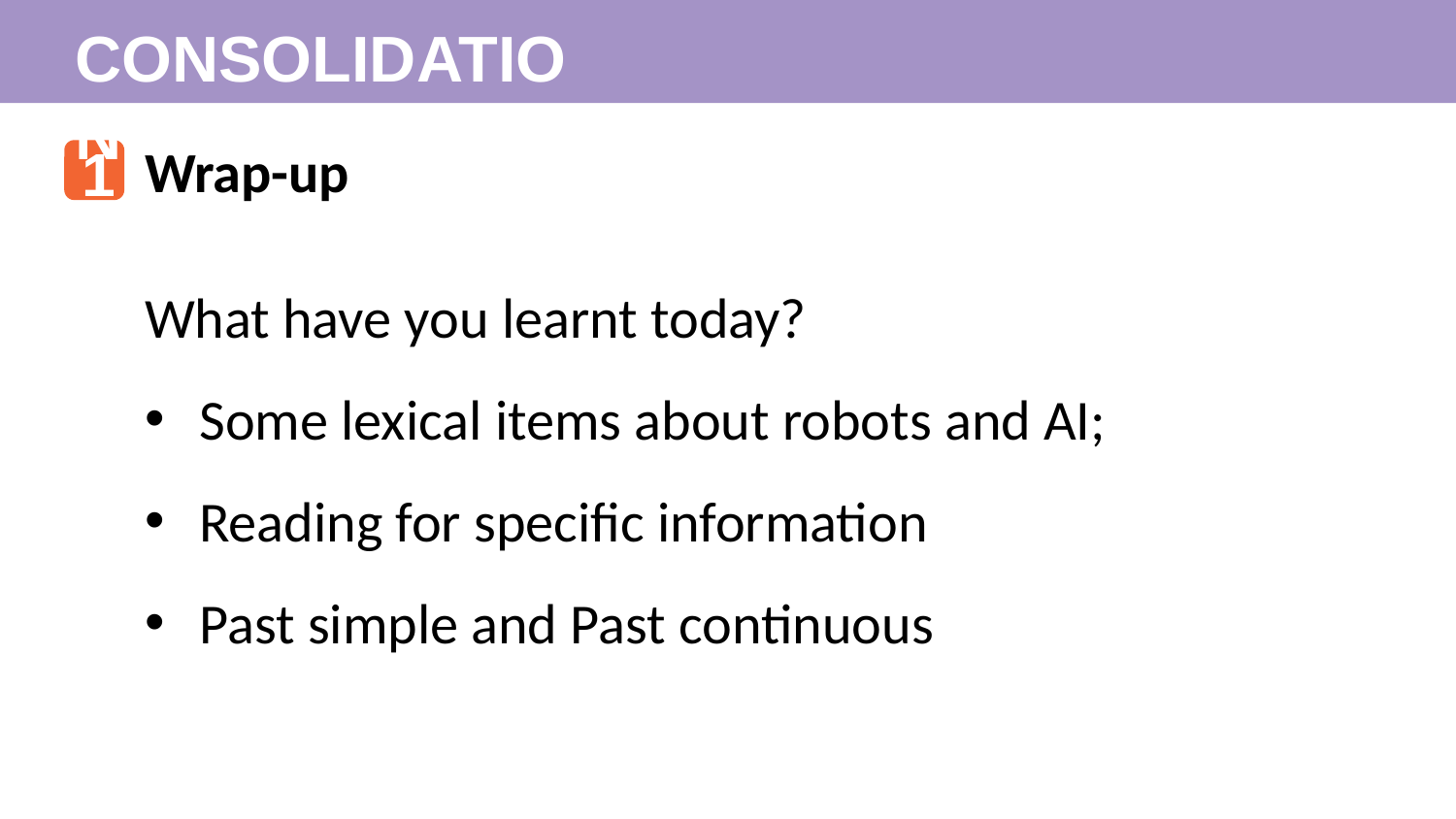

CONSOLIDATION
1
Wrap-up

What have you learnt today?
Some lexical items about robots and AI;
Reading for specific information
Past simple and Past continuous